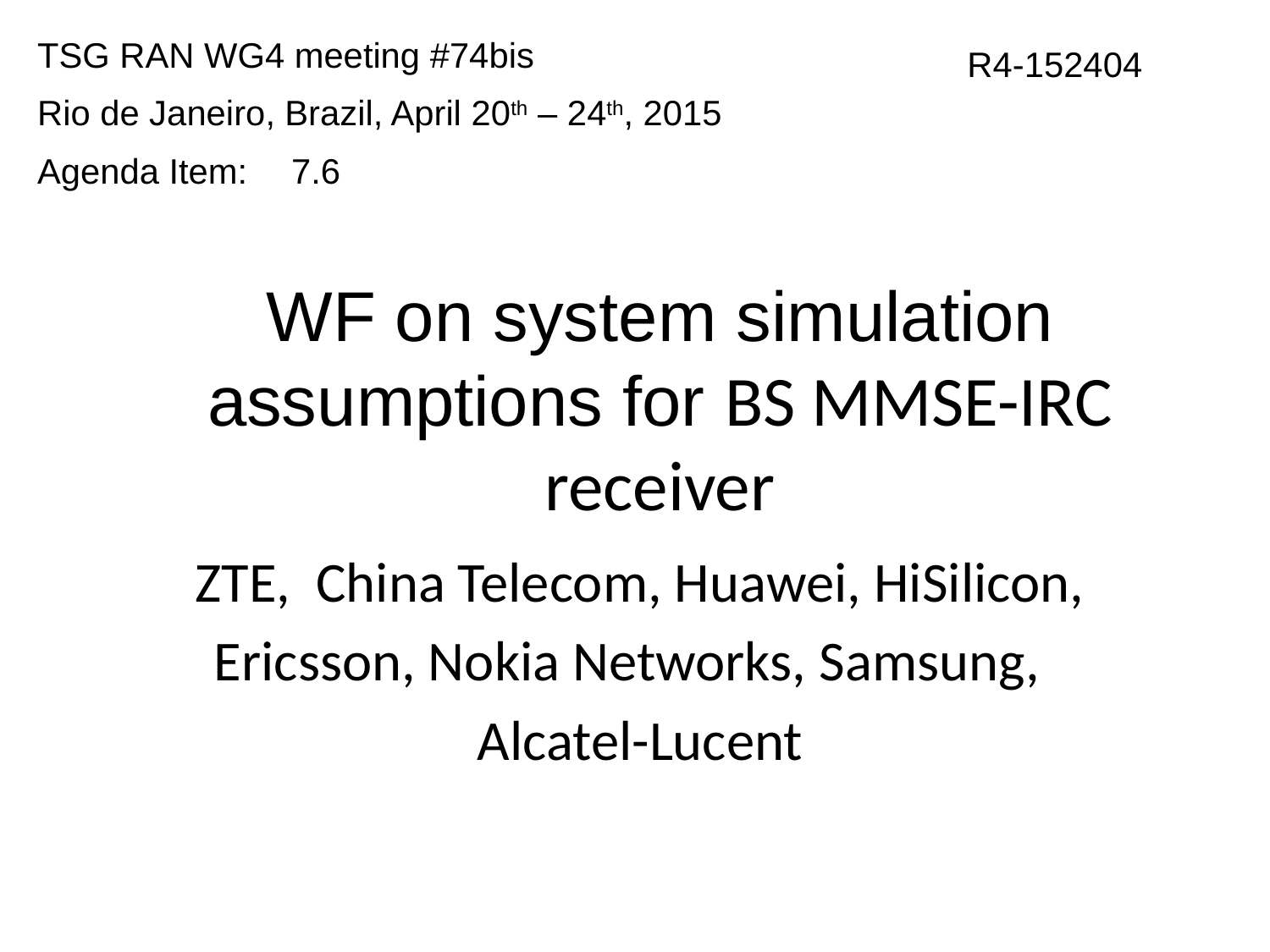

TSG RAN WG4 meeting #74bis
Rio de Janeiro, Brazil, April 20th – 24th, 2015
Agenda Item:	7.6

R4-152404
# WF on system simulation assumptions for BS MMSE-IRC receiver
ZTE,  China Telecom, Huawei, HiSilicon,
Ericsson, Nokia Networks, Samsung,
Alcatel-Lucent